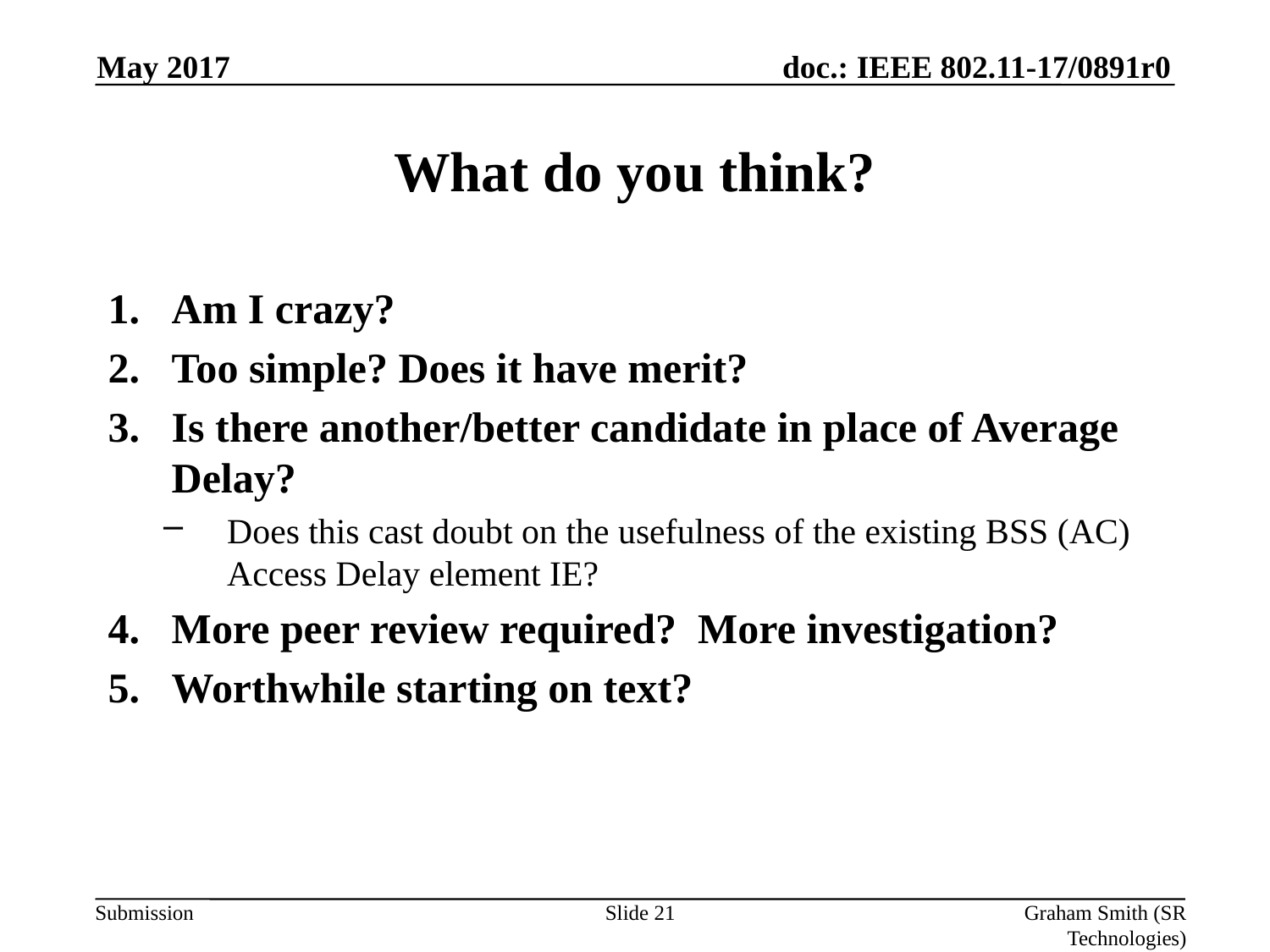

May 2017
# What do you think?
Am I crazy?
Too simple? Does it have merit?
Is there another/better candidate in place of Average Delay?
Does this cast doubt on the usefulness of the existing BSS (AC) Access Delay element IE?
More peer review required?  More investigation?
Worthwhile starting on text?
Slide 21
Graham Smith (SR Technologies)